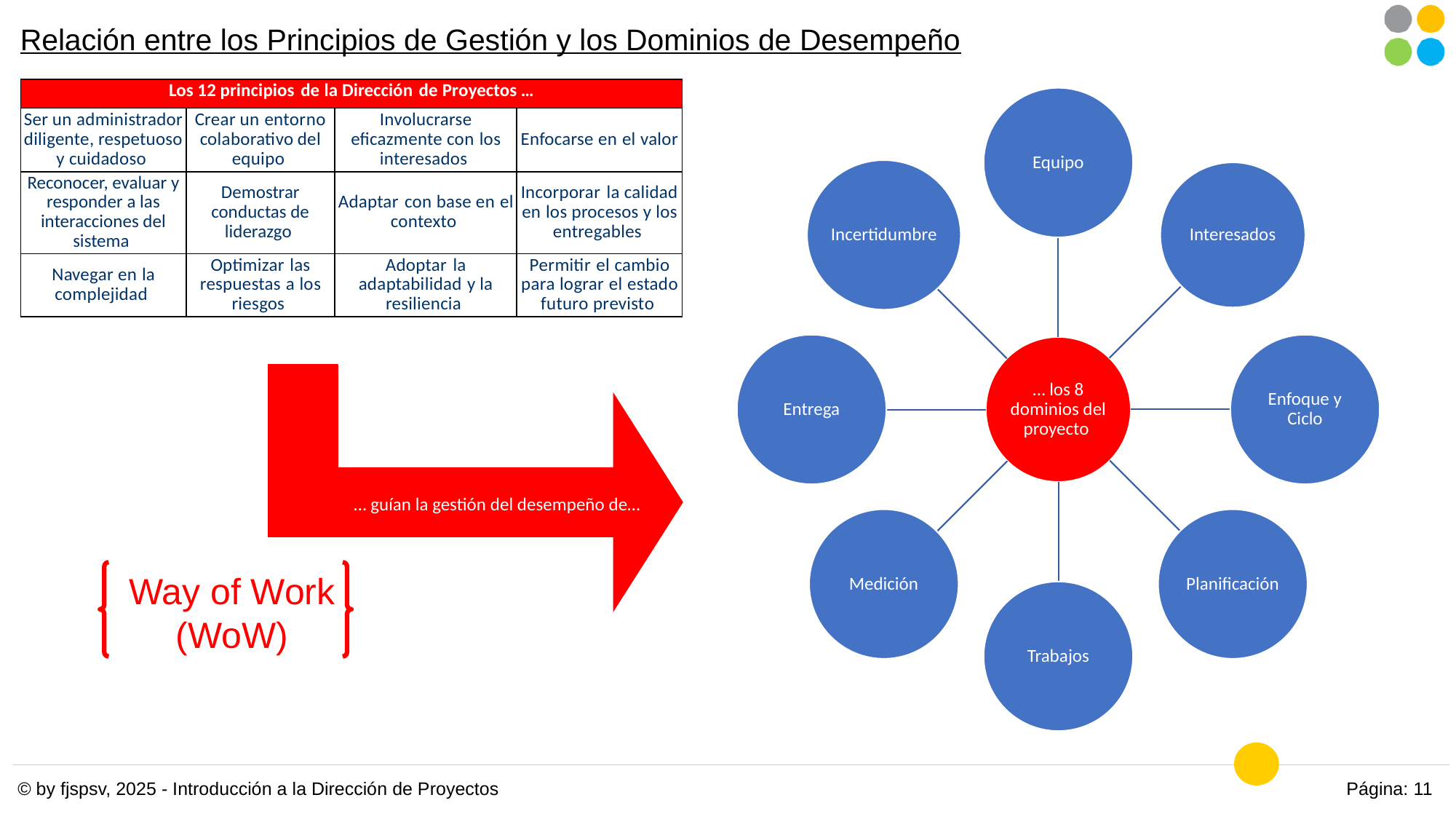

# Relación entre los Principios de Gestión y los Dominios de Desempeño
| Los 12 principios de la Dirección de Proyectos … |  |  |  |
| --- | --- | --- | --- |
| Ser un administrador diligente, respetuoso y cuidadoso | Crear un entorno colaborativo del equipo | Involucrarse eficazmente con los interesados | Enfocarse en el valor |
| Reconocer, evaluar y responder a las interacciones del sistema | Demostrar conductas de liderazgo | Adaptar con base en el contexto | Incorporar la calidad en los procesos y los entregables |
| Navegar en la complejidad | Optimizar las respuestas a los riesgos | Adoptar la adaptabilidad y la resiliencia | Permitir el cambio para lograr el estado futuro previsto |
… los 8
dominios del proyecto

Equipo

Interesados

Enfoque y Ciclo

Planificación

Trabajos

Medición

Entrega

Incertidumbre
… guían la gestión del desempeño de…

Way of Work
(WoW)
© by fjspsv, 2025 - Introducción a la Dirección de Proyectos
Página: 11